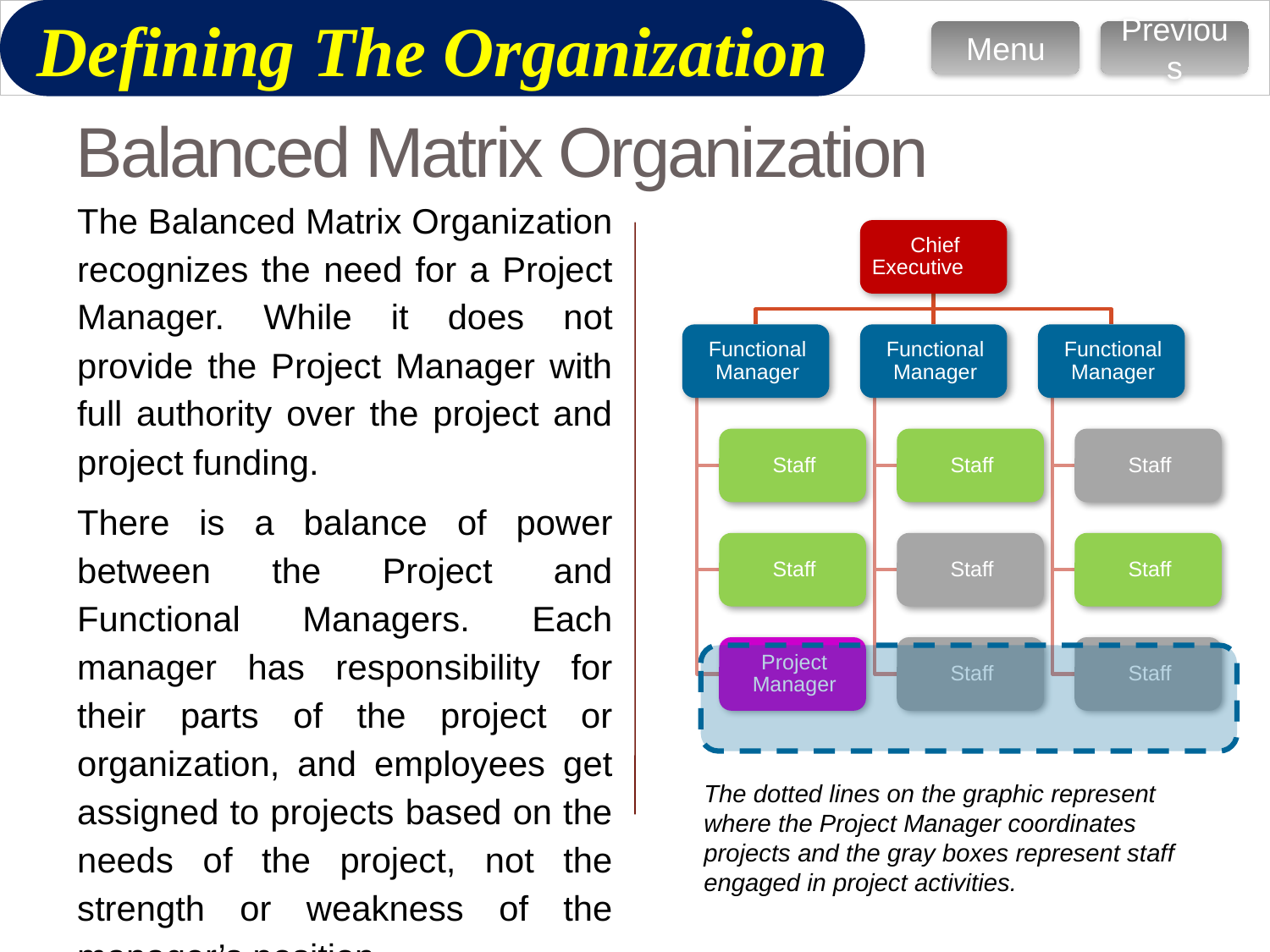

Defining The Organization

Menu
Previous
# Balanced Matrix Organization
Chief Executive
Functional Manager
Staff
Staff
Project Manager
Functional Manager
Staff
Staff
Staff
Functional Manager
Staff
Staff
Staff
The Balanced Matrix Organization recognizes the need for a Project Manager. While it does not provide the Project Manager with full authority over the project and project funding.
There is a balance of power between the Project and Functional Managers. Each manager has responsibility for their parts of the project or organization, and employees get assigned to projects based on the needs of the project, not the strength or weakness of the manager’s position.

The dotted lines on the graphic represent where the Project Manager coordinates projects and the gray boxes represent staff engaged in project activities.